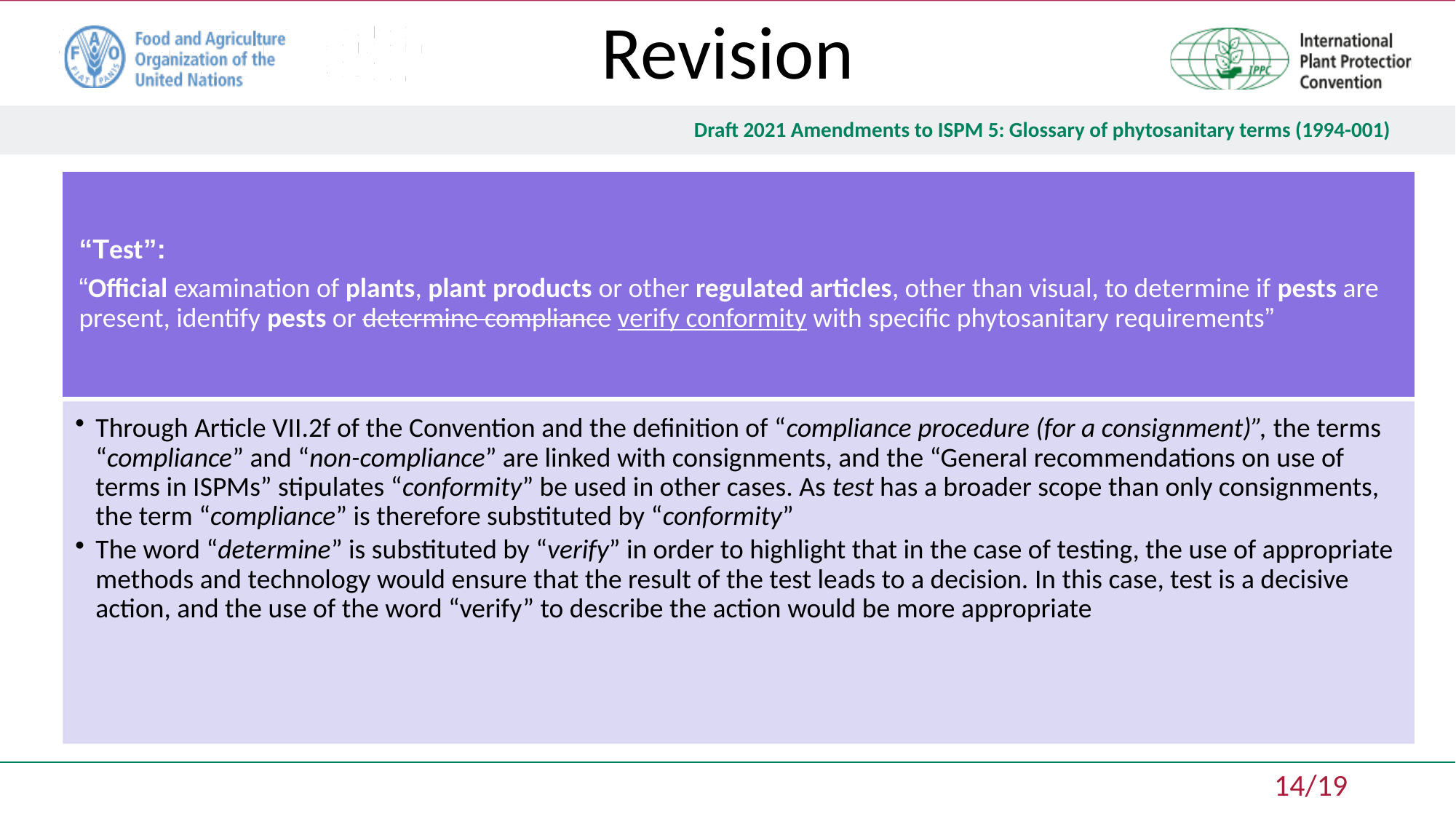

Revision
“Test”:
“Official examination of plants, plant products or other regulated articles, other than visual, to determine if pests are present, identify pests or determine compliance verify conformity with specific phytosanitary requirements”
Through Article VII.2f of the Convention and the definition of “compliance procedure (for a consignment)”, the terms “compliance” and “non-compliance” are linked with consignments, and the “General recommendations on use of terms in ISPMs” stipulates “conformity” be used in other cases. As test has a broader scope than only consignments, the term “compliance” is therefore substituted by “conformity”
The word “determine” is substituted by “verify” in order to highlight that in the case of testing, the use of appropriate methods and technology would ensure that the result of the test leads to a decision. In this case, test is a decisive action, and the use of the word “verify” to describe the action would be more appropriate